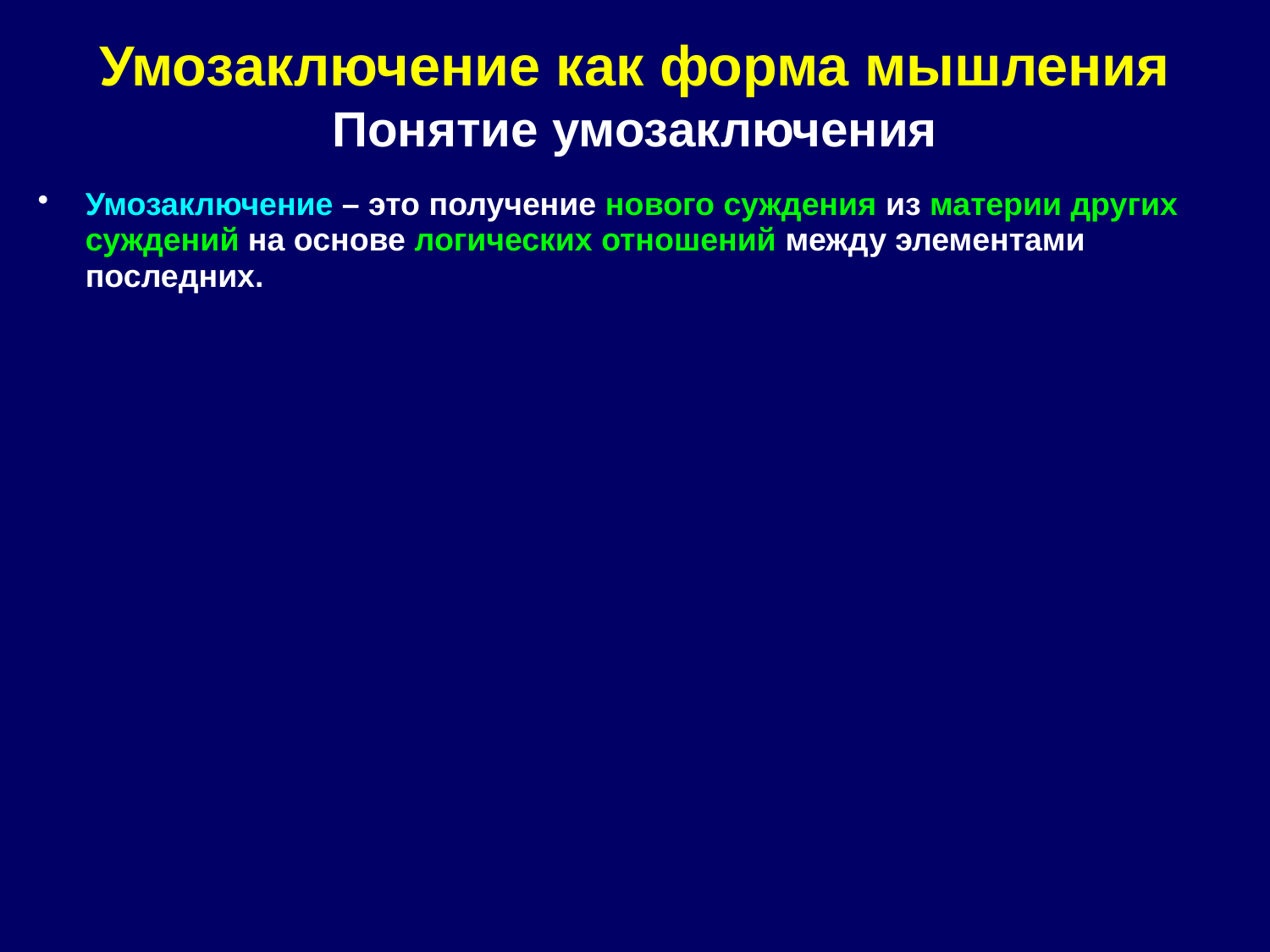

# Умозаключение как форма мышления Понятие умозаключения
Умозаключение – это получение нового суждения из материи других суждений на основе логических отношений между элементами последних.